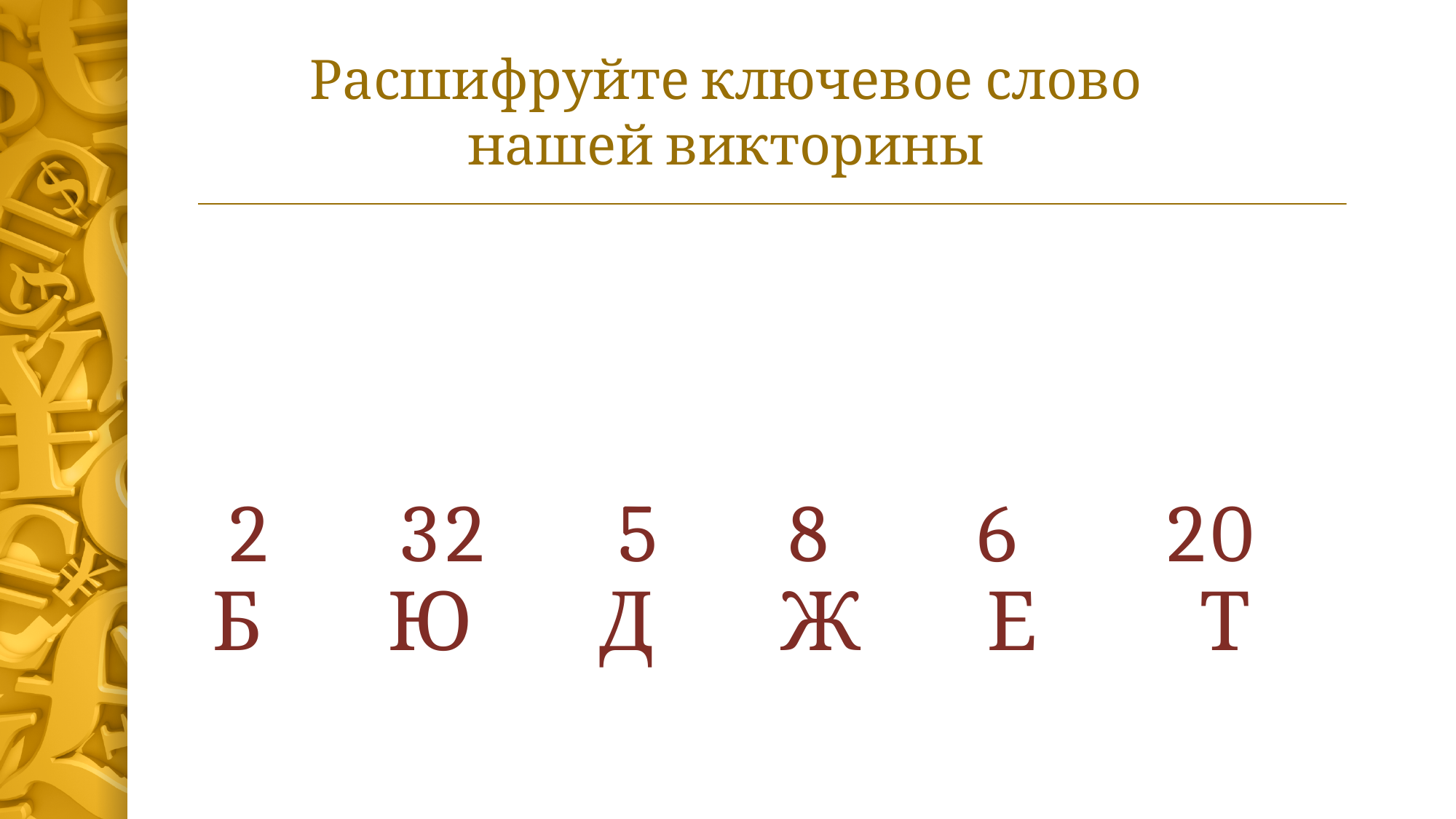

Расшифруйте ключевое слово нашей викторины
# 2       32       5       8        6        20 Б       Ю       Д       Ж       Е         Т